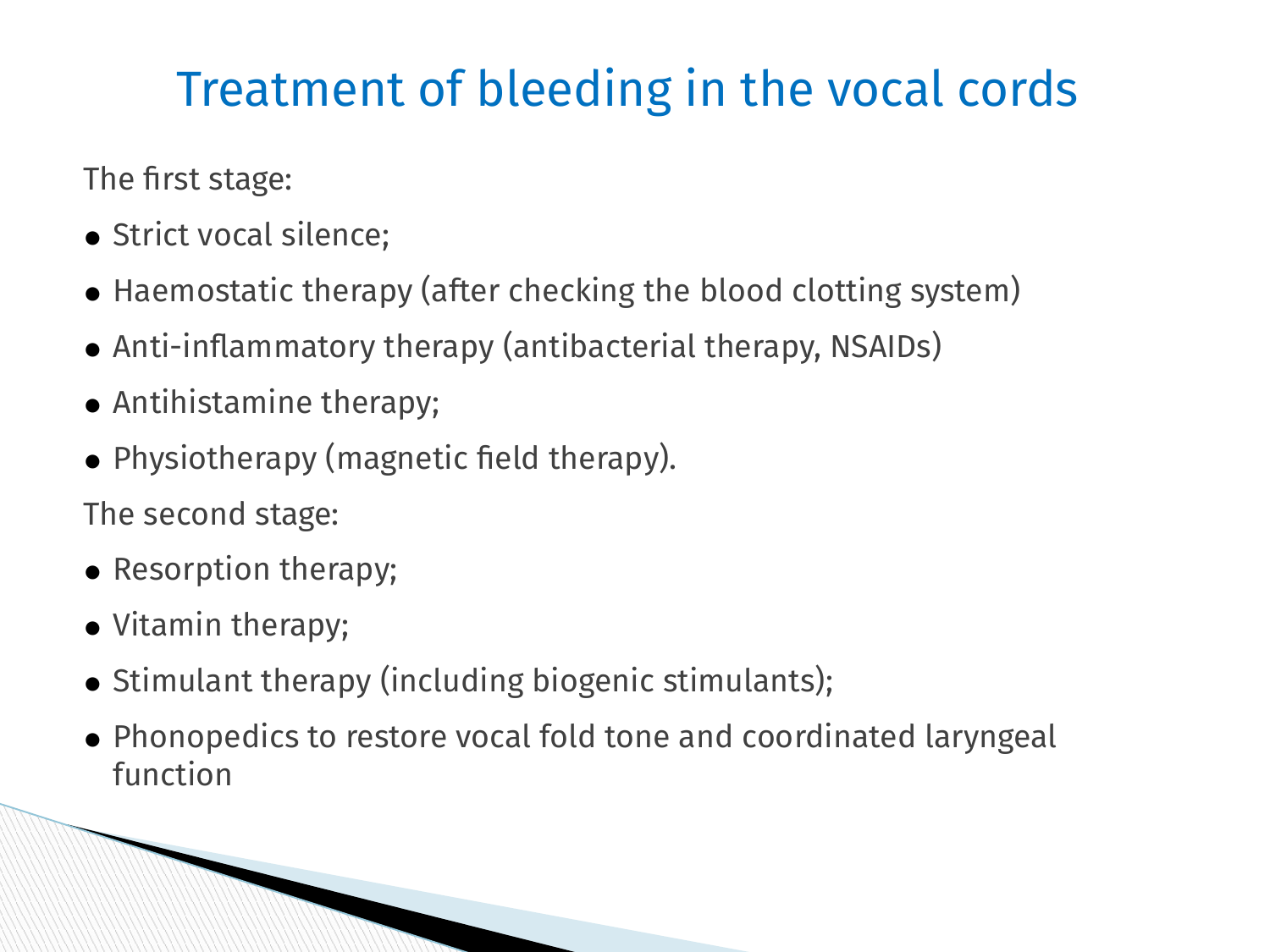

Treatment of bleeding in the vocal cords
The first stage:
Strict vocal silence;
Haemostatic therapy (after checking the blood clotting system)
Anti-inflammatory therapy (antibacterial therapy, NSAIDs)
Antihistamine therapy;
Physiotherapy (magnetic field therapy).
The second stage:
Resorption therapy;
Vitamin therapy;
Stimulant therapy (including biogenic stimulants);
Phonopedics to restore vocal fold tone and coordinated laryngeal function